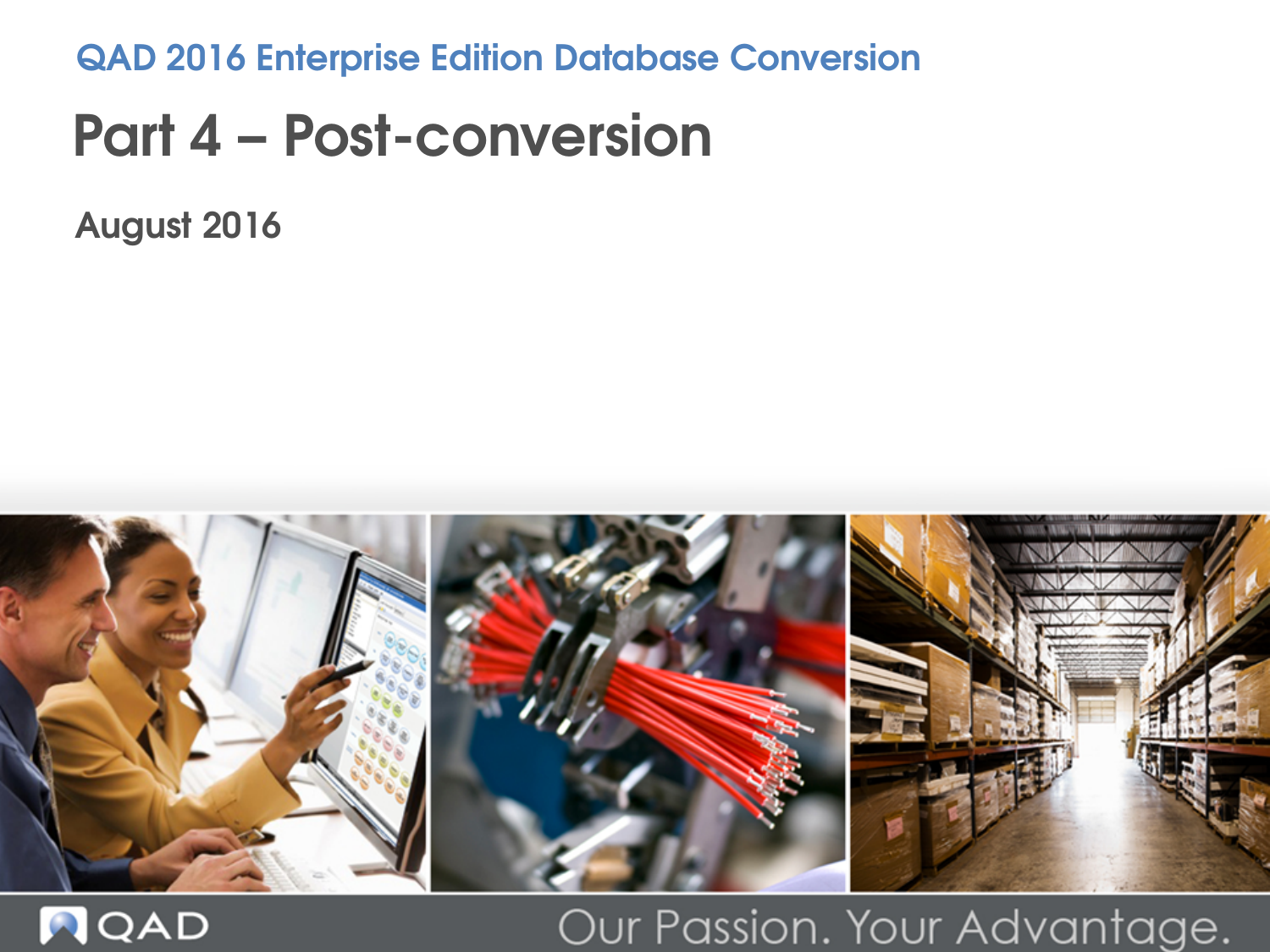

QAD 2016 Enterprise Edition Database Conversion
# Part 4 – Post-conversion
August 2016